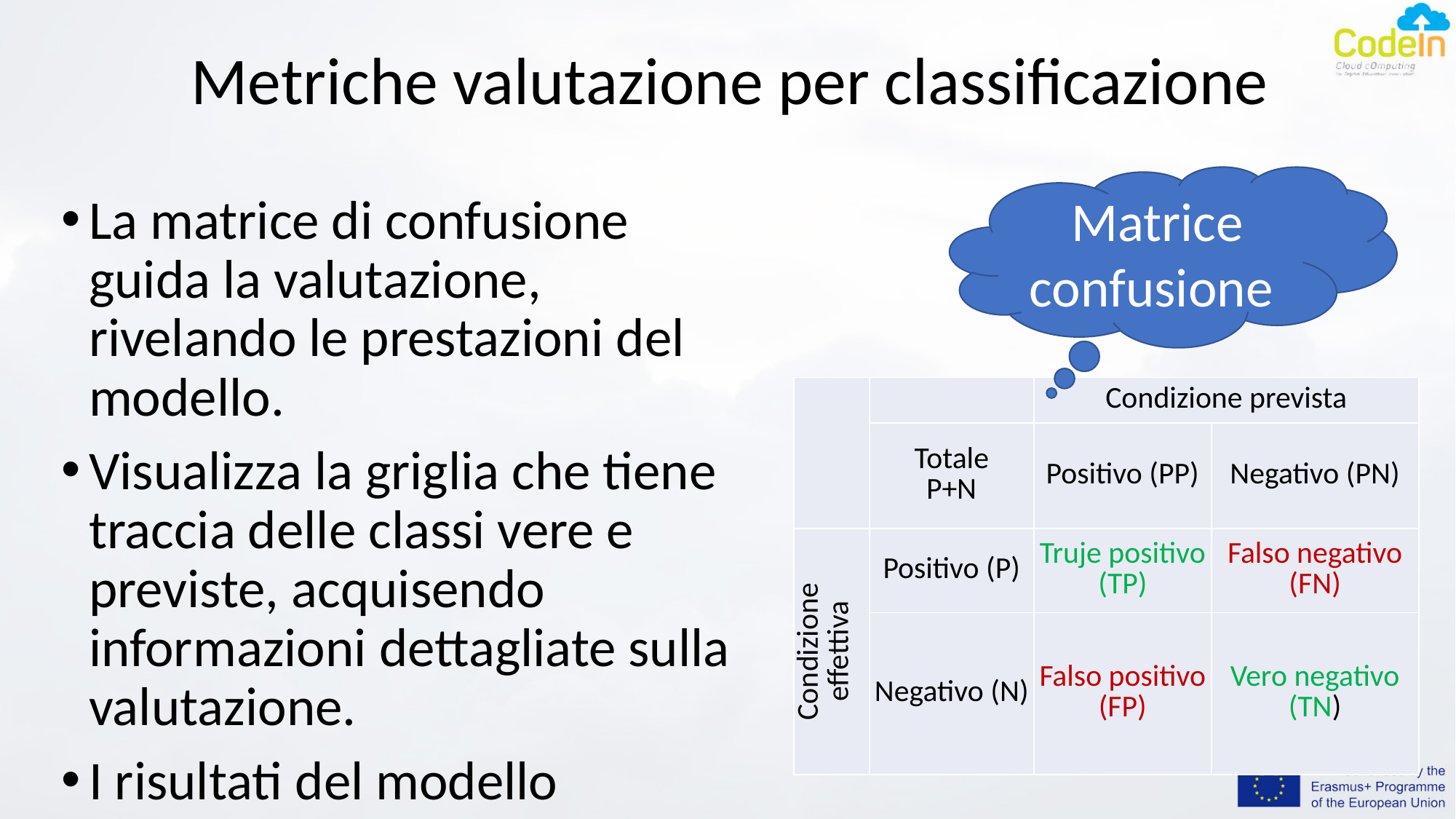

# Metriche valutazione per classificazione
Matrice confusione
La matrice di confusione guida la valutazione, rivelando le prestazioni del modello.
Visualizza la griglia che tiene traccia delle classi vere e previste, acquisendo informazioni dettagliate sulla valutazione.
I risultati del modello modellano le celle della matrice, offrendo preziose informazioni di valutazione.
|  |  | Condizione prevista |  |
| --- | --- | --- | --- |
|  | Totale P+N | Positivo (PP) | Negativo (PN) |
| Condizione effettiva | Positivo (P) | Truje positivo (TP) | Falso negativo (FN) |
|  | Negativo (N) | Falso positivo (FP) | Vero negativo (TN) |